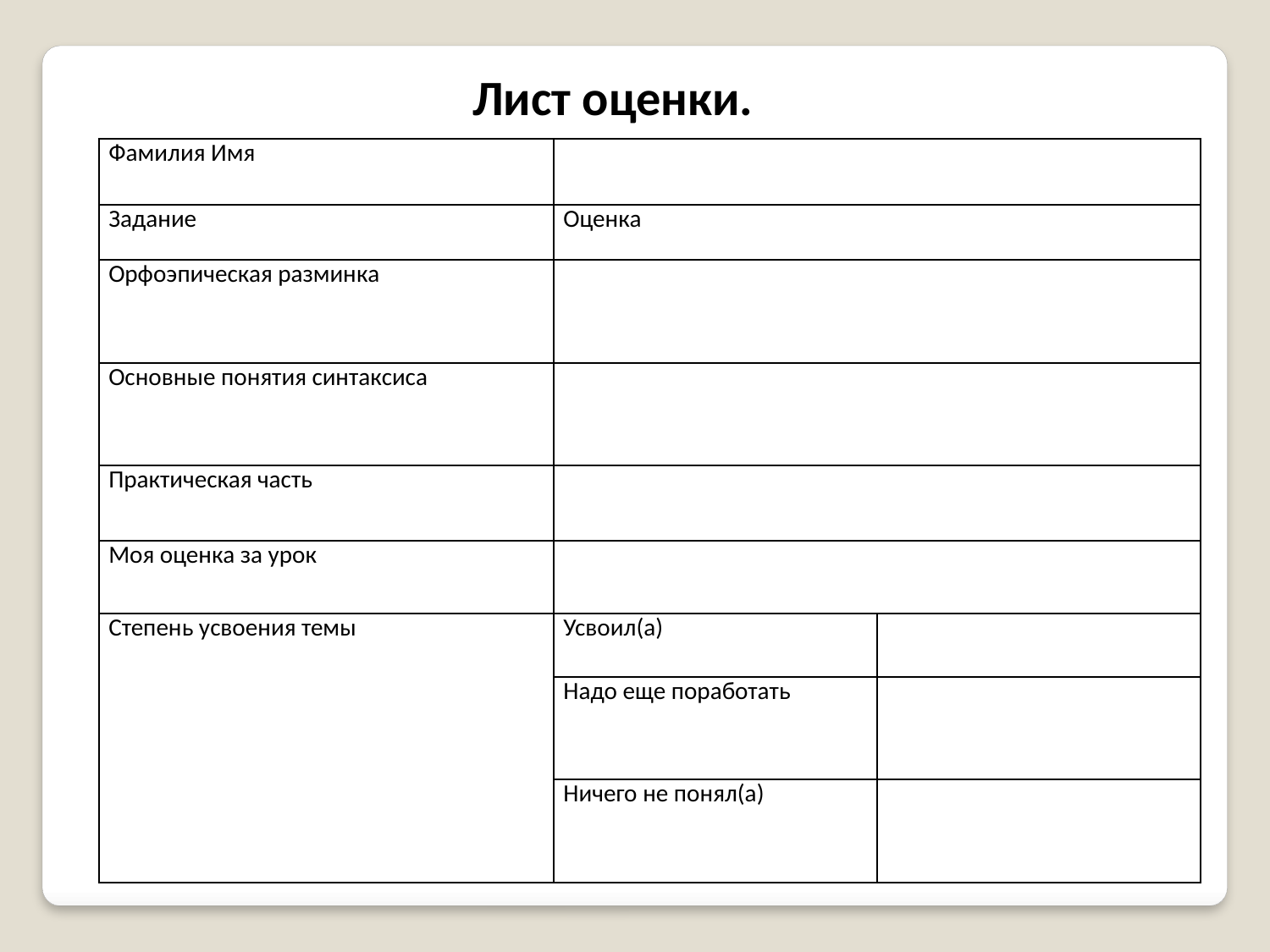

Лист оценки.

| Фамилия Имя |  |  |
| --- | --- | --- |
| Задание | Оценка |  |
| Орфоэпическая разминка |  |  |
| Основные понятия синтаксиса |  |  |
| Практическая часть |  |  |
| Моя оценка за урок |  |  |
| Степень усвоения темы | Усвоил(а) |  |
|  | Надо еще поработать |  |
|  | Ничего не понял(а) |  |